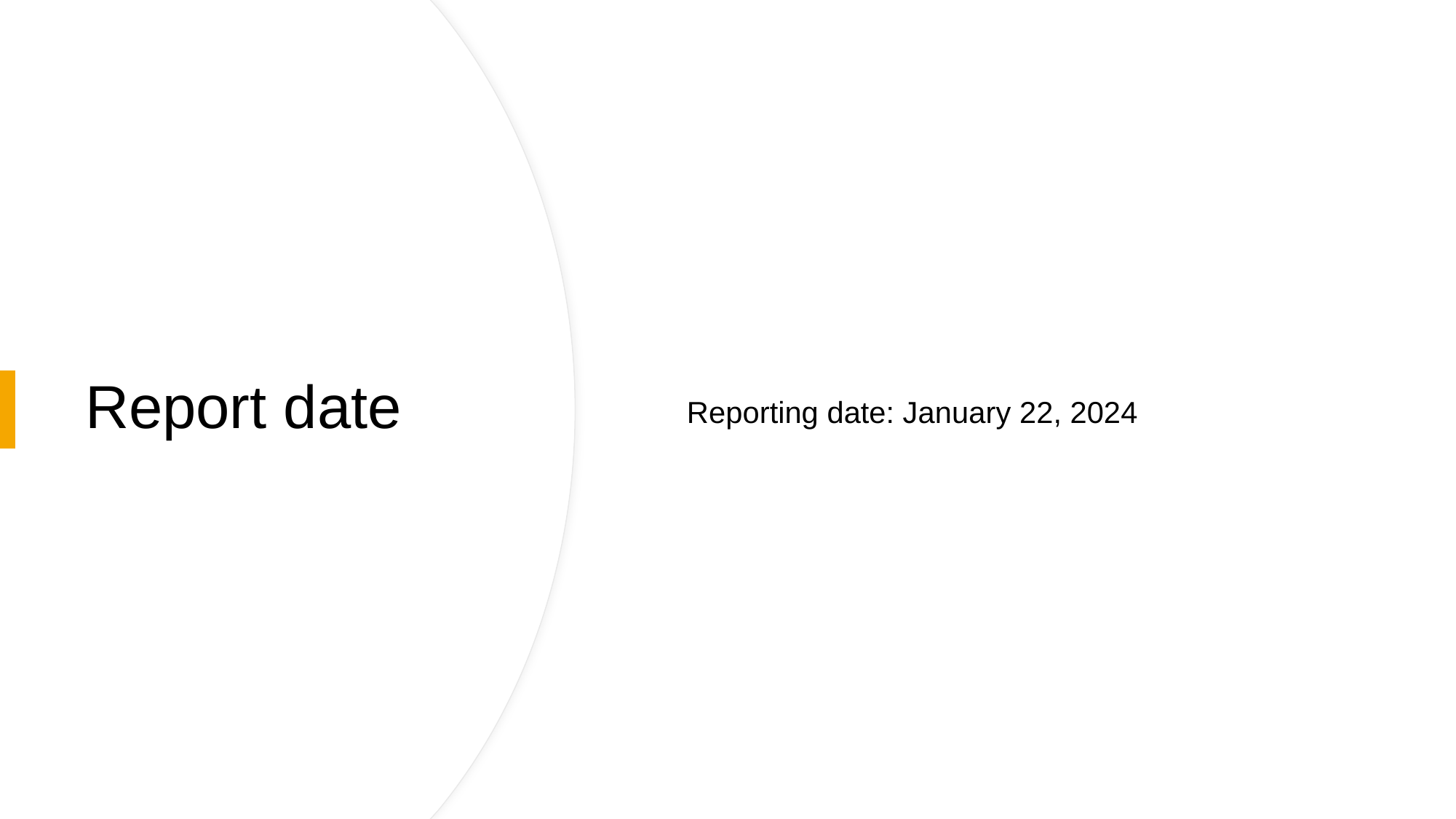

Reporting date: January 22, 2024
# Report date